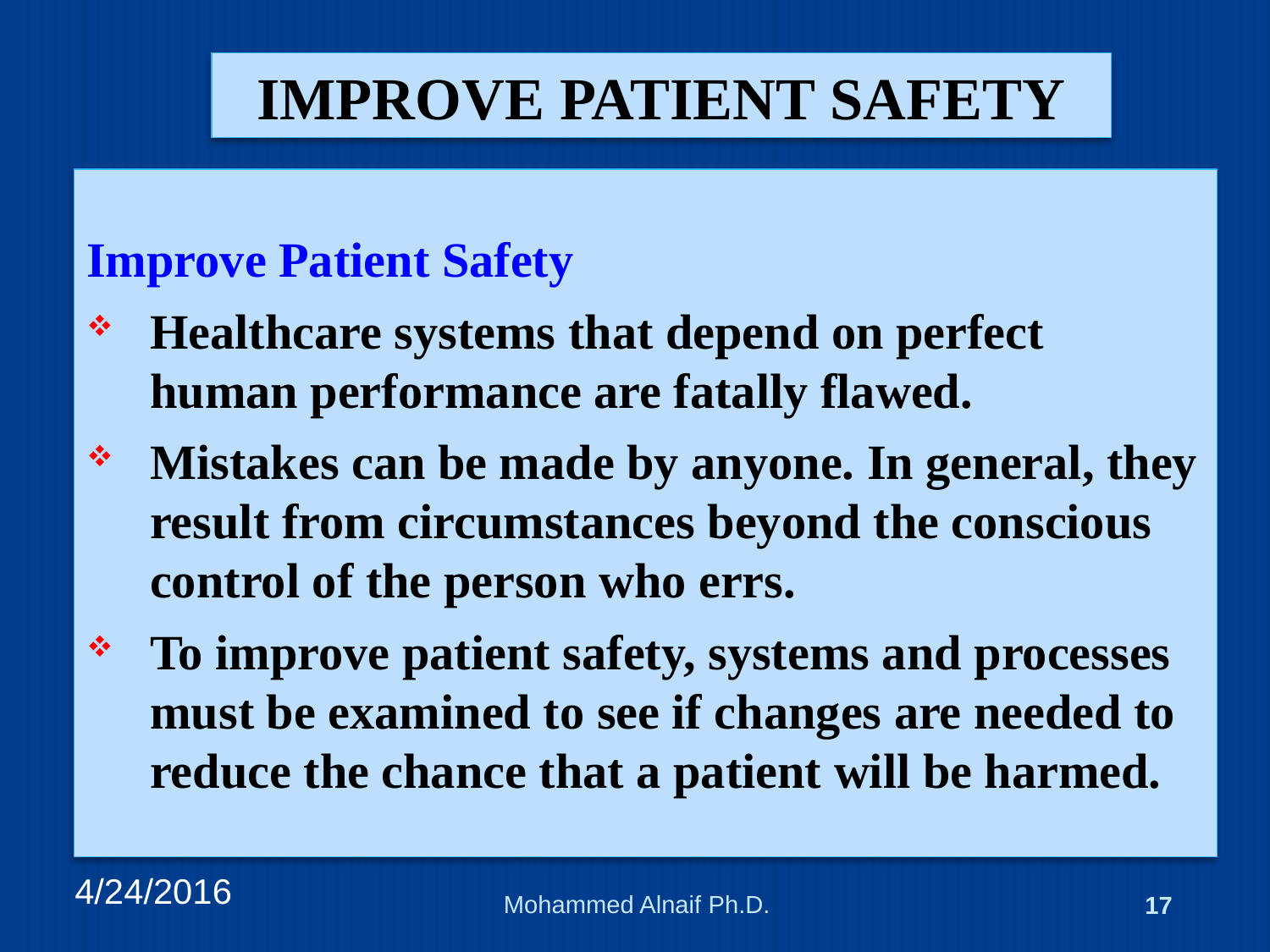

# improve patient safety
Improve Patient Safety
Healthcare systems that depend on perfect human performance are fatally flawed.
Mistakes can be made by anyone. In general, they result from circumstances beyond the conscious control of the person who errs.
To improve patient safety, systems and processes must be examined to see if changes are needed to reduce the chance that a patient will be harmed.
4/24/2016
Mohammed Alnaif Ph.D.
17